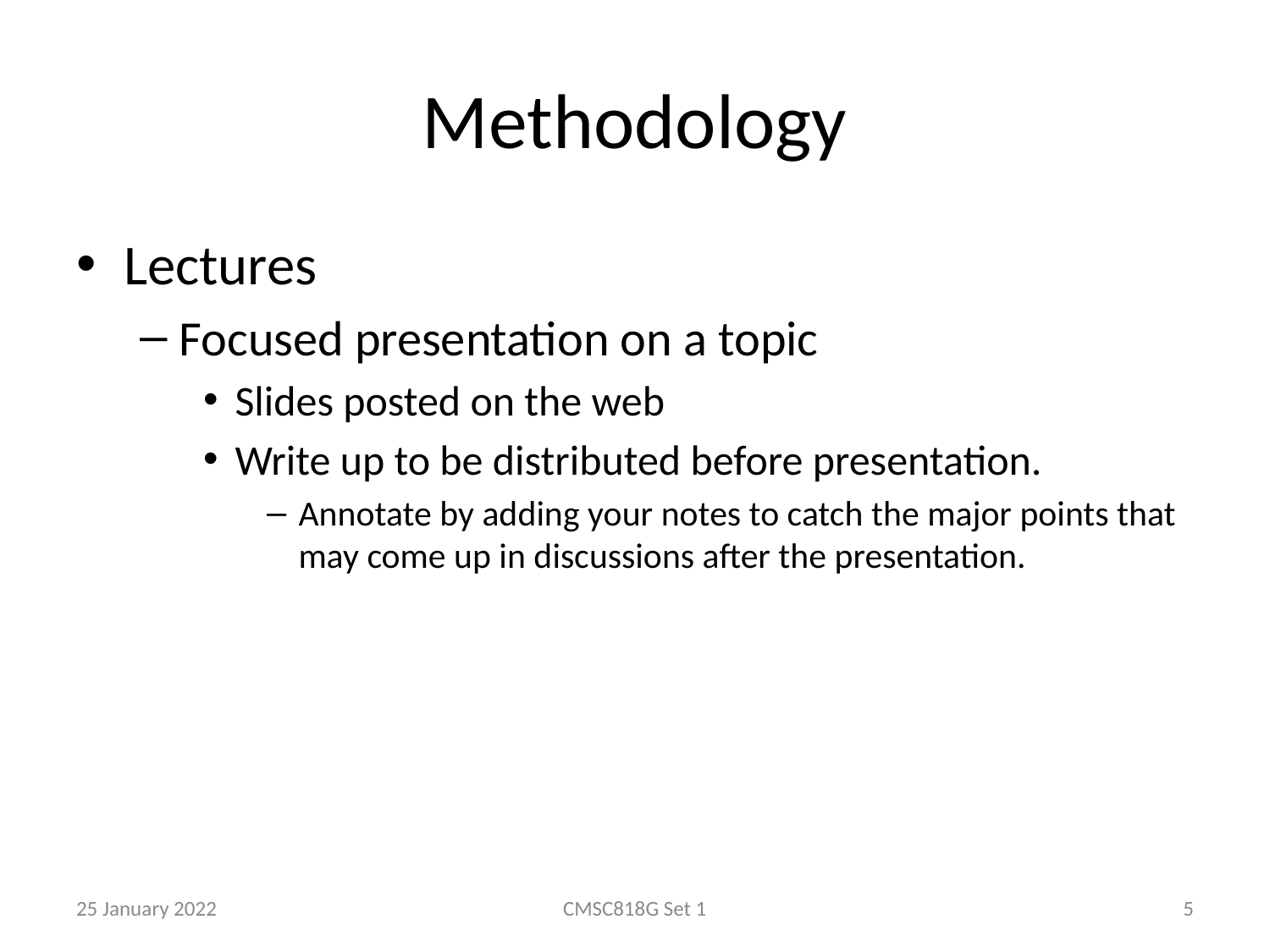

# Methodology
Lectures
Focused presentation on a topic
Slides posted on the web
Write up to be distributed before presentation.
Annotate by adding your notes to catch the major points that may come up in discussions after the presentation.

25 January 2022
CMSC818G Set 1
5